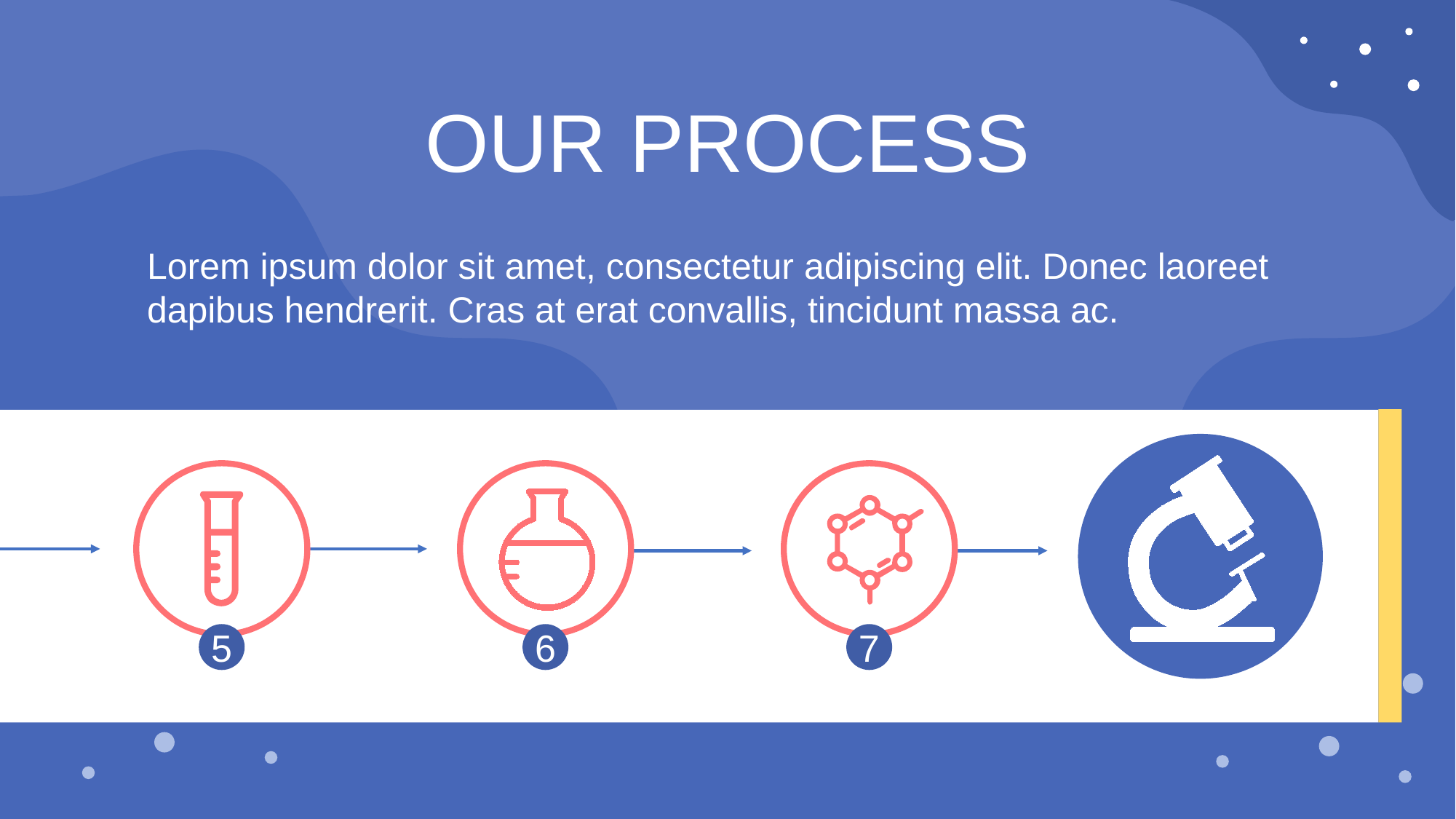

# OUR PROCESS
Lorem ipsum dolor sit amet, consectetur adipiscing elit. Donec laoreet dapibus hendrerit. Cras at erat convallis, tincidunt massa ac.

5

6

7